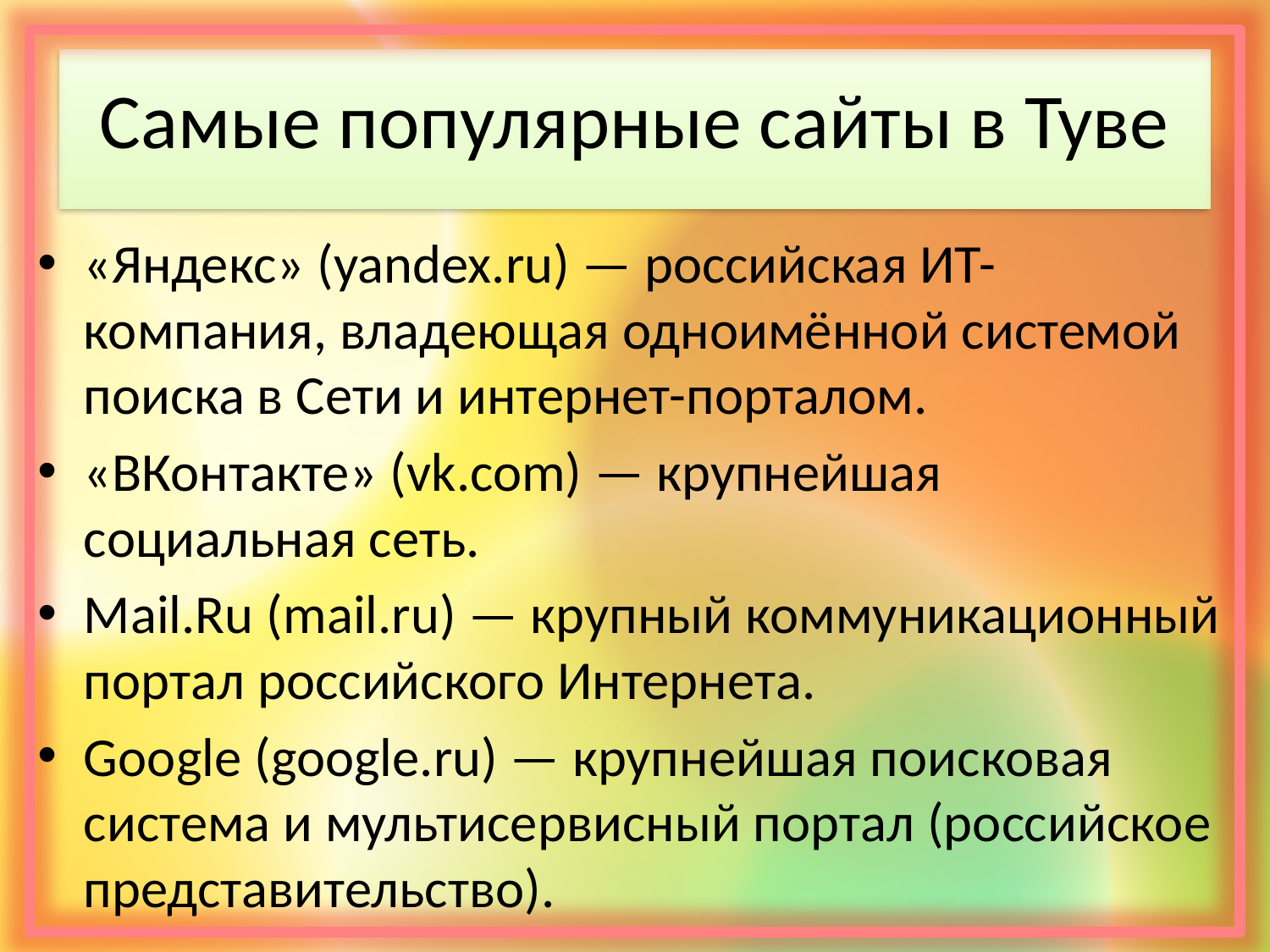

# Самые популярные сайты в Туве
«Яндекс» (yandex.ru) — российская ИТ-компания, владеющая одноимённой системой поиска в Сети и интернет-порталом.
«ВКонтакте» (vk.com) — крупнейшая  социальная сеть.
Mail.Ru (mail.ru) — крупный коммуникационный портал российского Интернета.
Google (google.ru) — крупнейшая поисковая система и мультисервисный портал (российское представительство).